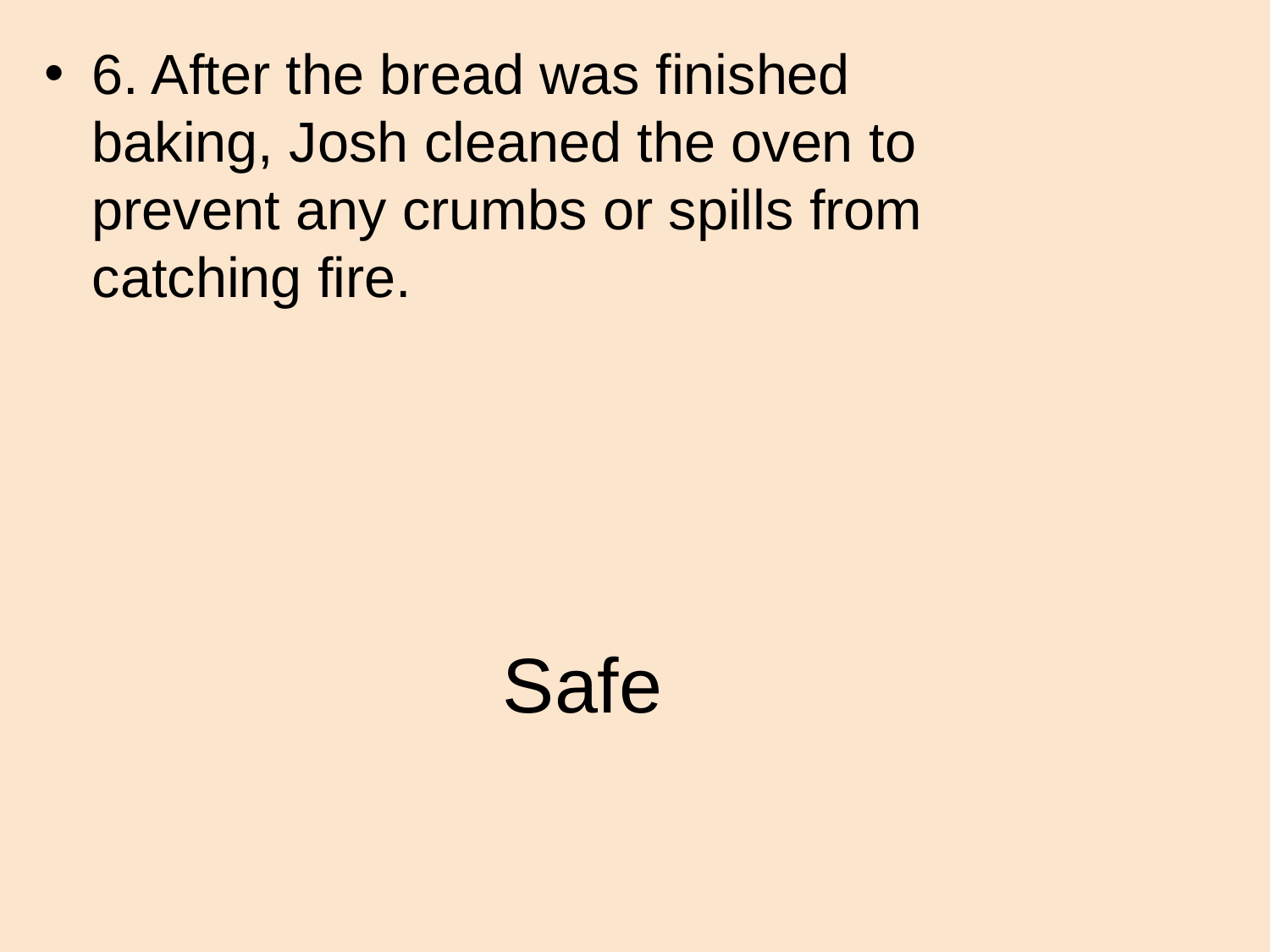

6. After the bread was finished baking, Josh cleaned the oven to prevent any crumbs or spills from catching fire.
# Safe